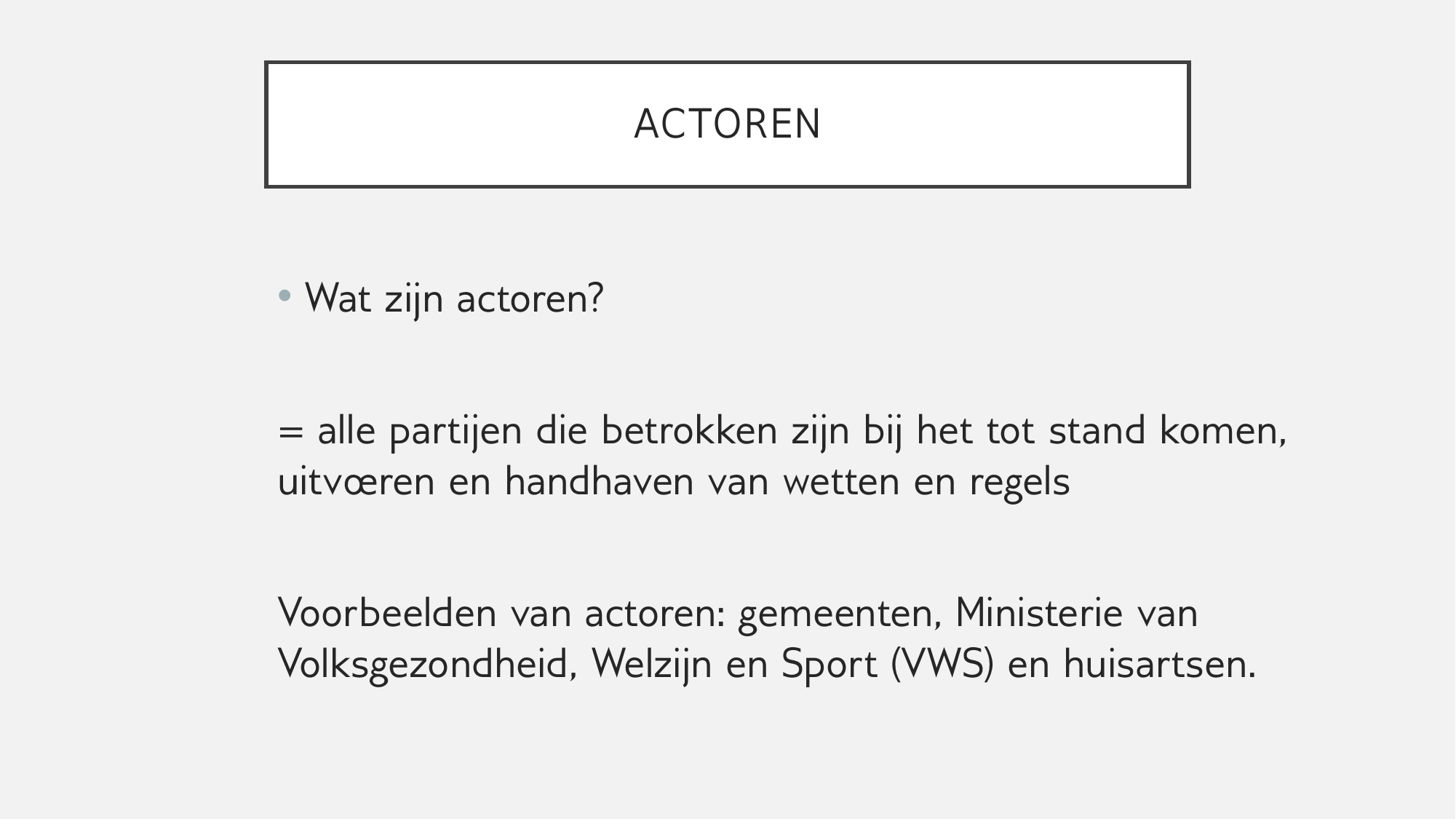

# Actoren
Wat zijn actoren?

= alle partijen die betrokken zijn bij het tot stand komen, uitvoeren en handhaven van wetten en regels

Voorbeelden van actoren: gemeenten, Ministerie van Volksgezondheid, Welzijn en Sport (VWS) en huisartsen.